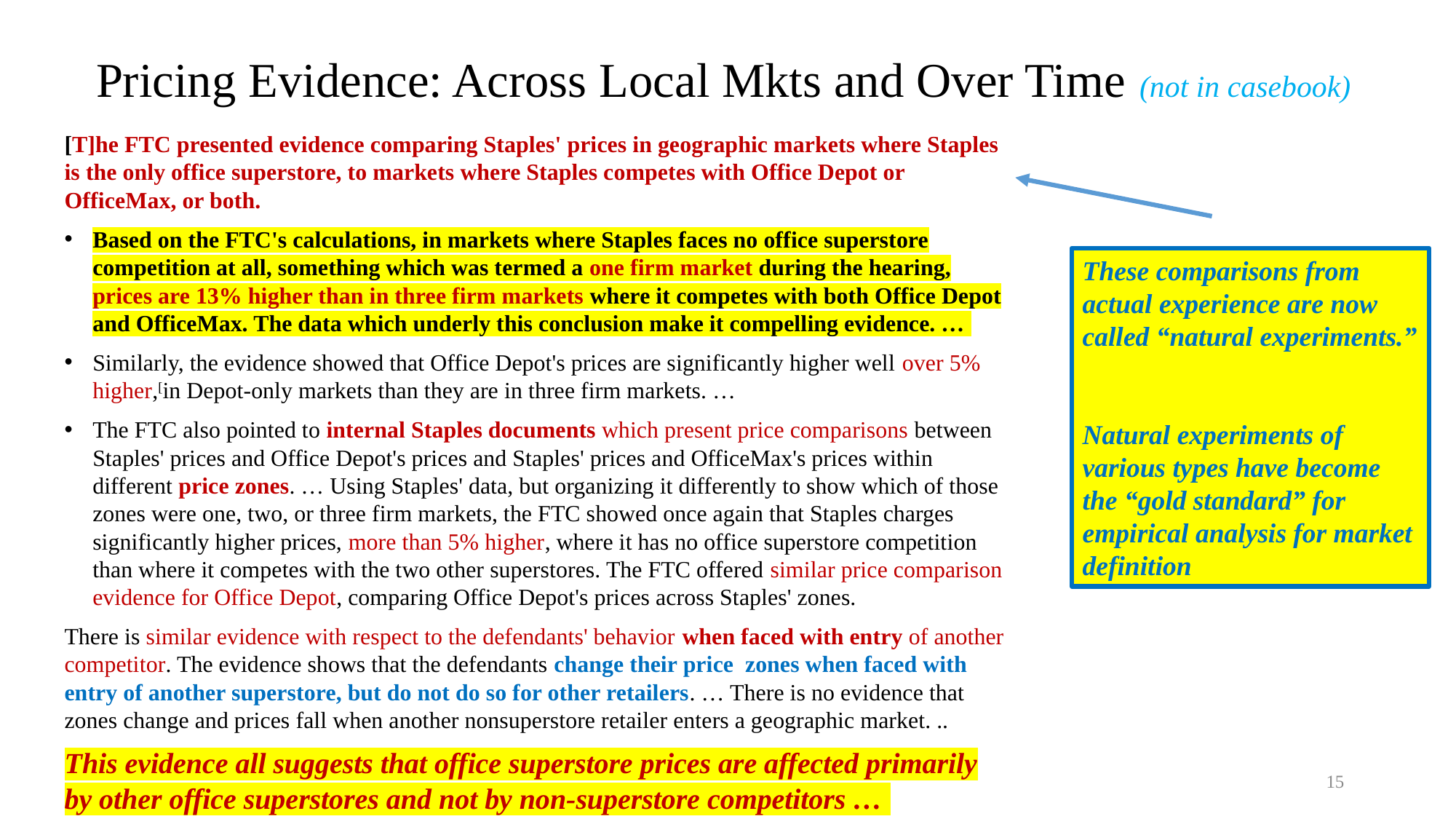

# Pricing Evidence: Across Local Mkts and Over Time (not in casebook)
[T]he FTC presented evidence comparing Staples' prices in geographic markets where Staples is the only office superstore, to markets where Staples competes with Office Depot or OfficeMax, or both.
Based on the FTC's calculations, in markets where Staples faces no office superstore competition at all, something which was termed a one firm market during the hearing, prices are 13% higher than in three firm markets where it competes with both Office Depot and OfficeMax. The data which underly this conclusion make it compelling evidence. …
Similarly, the evidence showed that Office Depot's prices are significantly higher well over 5% higher,[in Depot-only markets than they are in three firm markets. …
The FTC also pointed to internal Staples documents which present price comparisons between Staples' prices and Office Depot's prices and Staples' prices and OfficeMax's prices within different price zones. … Using Staples' data, but organizing it differently to show which of those zones were one, two, or three firm markets, the FTC showed once again that Staples charges significantly higher prices, more than 5% higher, where it has no office superstore competition than where it competes with the two other superstores. The FTC offered similar price comparison evidence for Office Depot, comparing Office Depot's prices across Staples' zones.
There is similar evidence with respect to the defendants' behavior when faced with entry of another competitor. The evidence shows that the defendants change their price  zones when faced with entry of another superstore, but do not do so for other retailers. … There is no evidence that zones change and prices fall when another nonsuperstore retailer enters a geographic market. ..
This evidence all suggests that office superstore prices are affected primarily by other office superstores and not by non-superstore competitors …
These comparisons from actual experience are now called “natural experiments.”

Natural experiments of various types have become the “gold standard” for empirical analysis for market definition
15